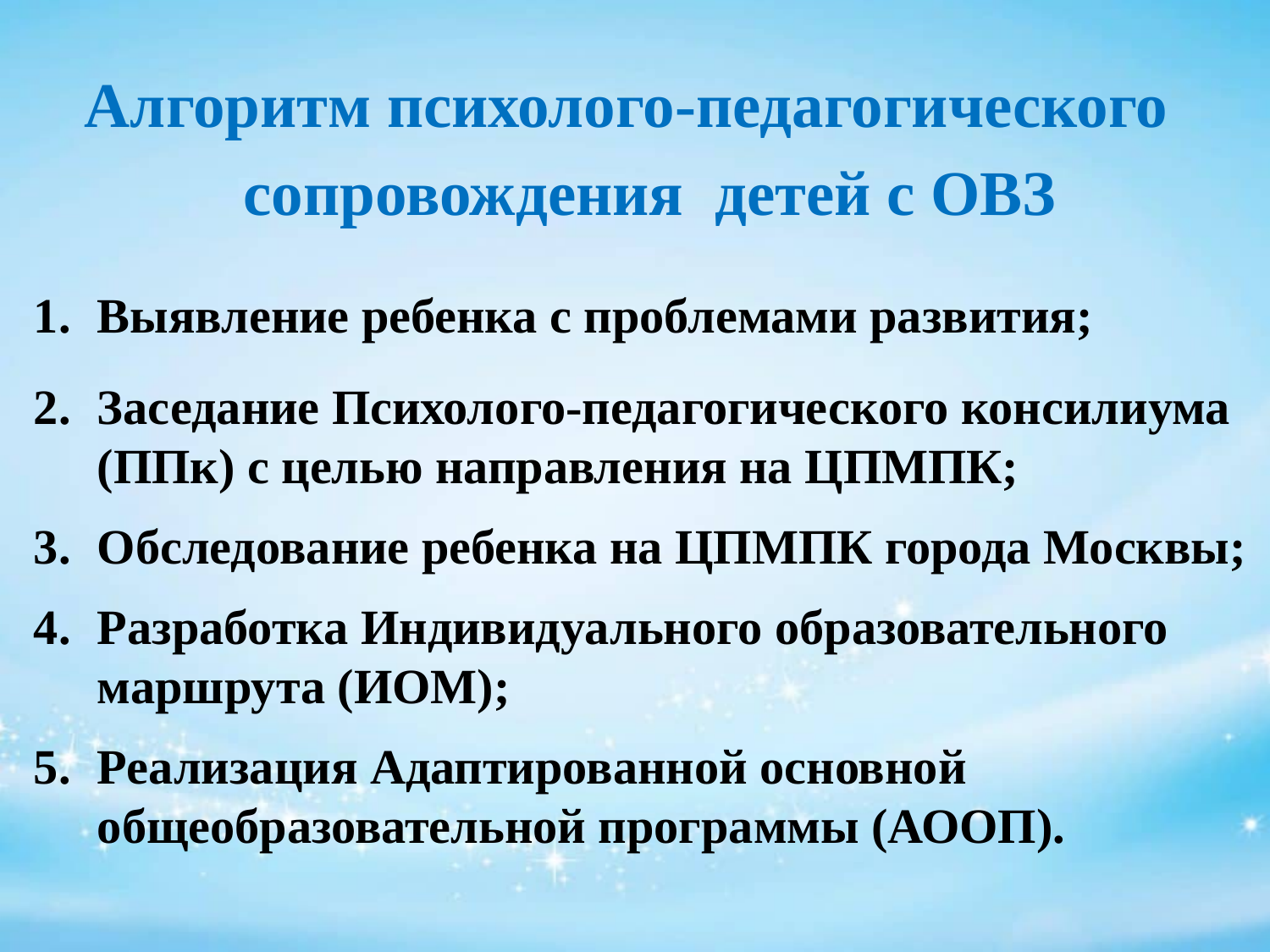

Алгоритм психолого-педагогического сопровождения  детей с ОВЗ
Выявление ребенка с проблемами развития;
Заседание Психолого-педагогического консилиума (ППк) с целью направления на ЦПМПК;
Обследование ребенка на ЦПМПК города Москвы;
Разработка Индивидуального образовательного маршрута (ИОМ);
Реализация Адаптированной основной общеобразовательной программы (АООП).